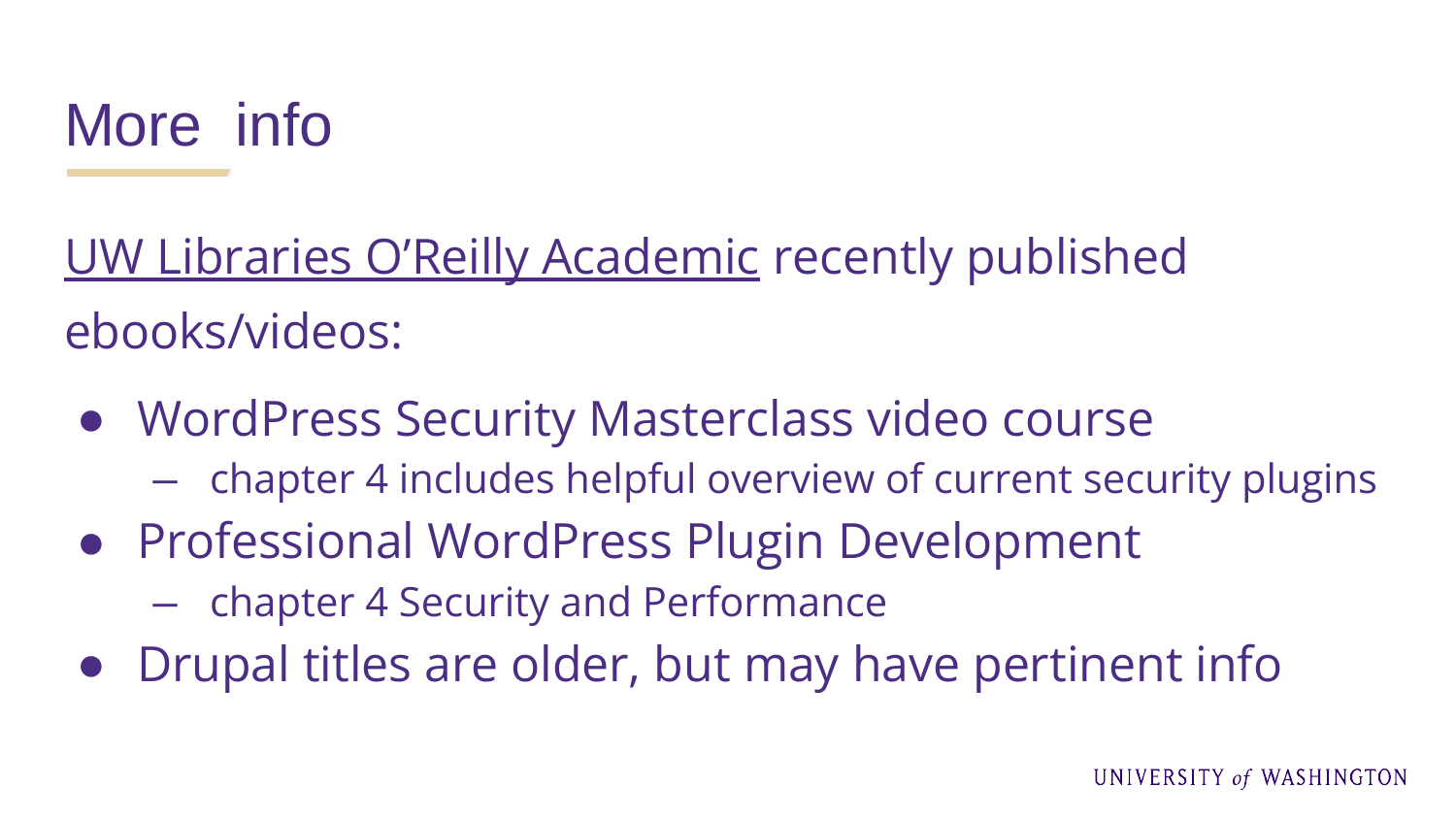

# More  info
UW Libraries O’Reilly Academic recently published ebooks/videos:
WordPress Security Masterclass video course
chapter 4 includes helpful overview of current security plugins
Professional WordPress Plugin Development
chapter 4 Security and Performance
Drupal titles are older, but may have pertinent info